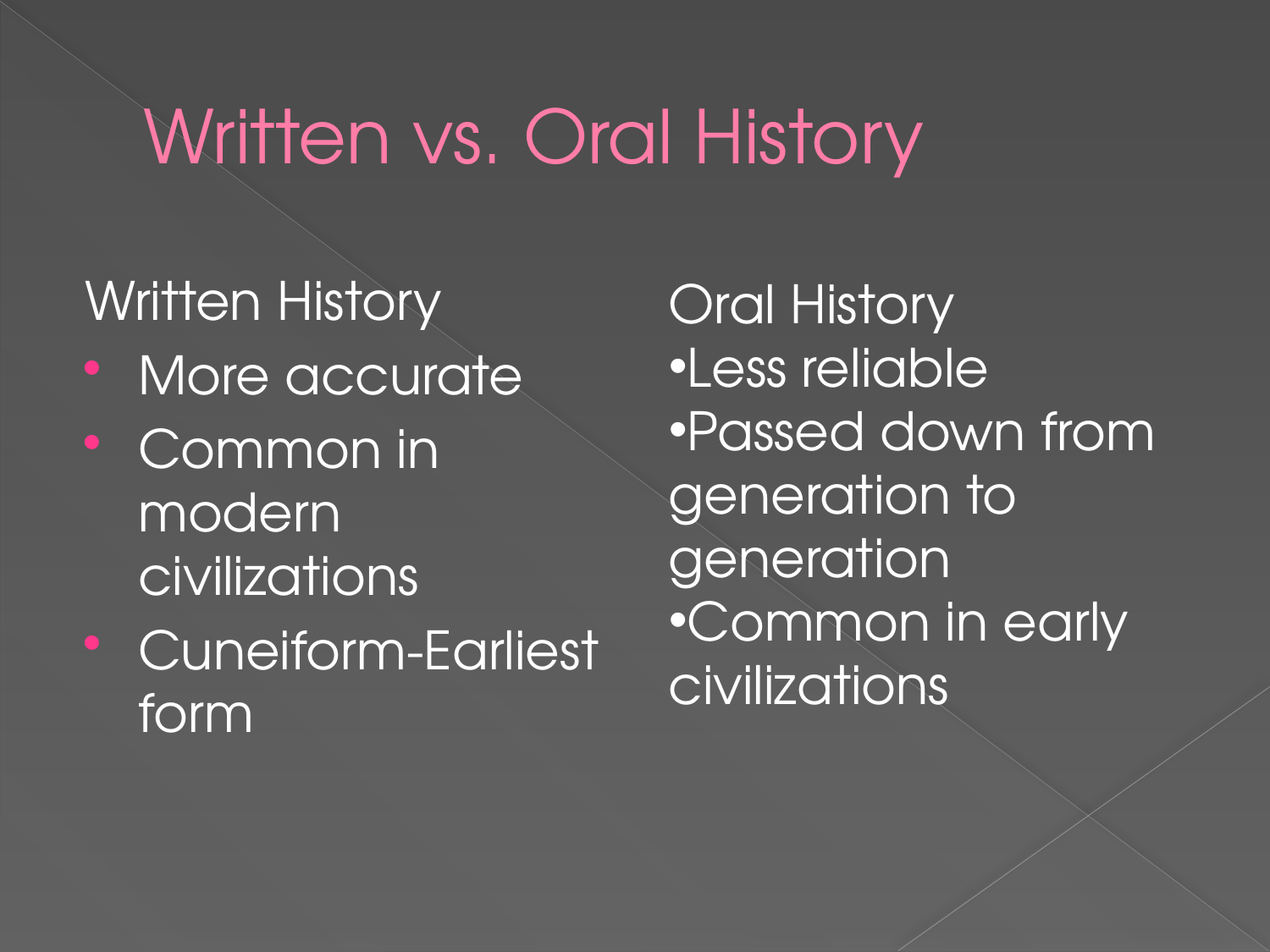

# Written vs. Oral History
Written History
More accurate
Common in modern civilizations
Cuneiform-Earliest form
Oral History
Less reliable
Passed down from generation to generation
Common in early civilizations